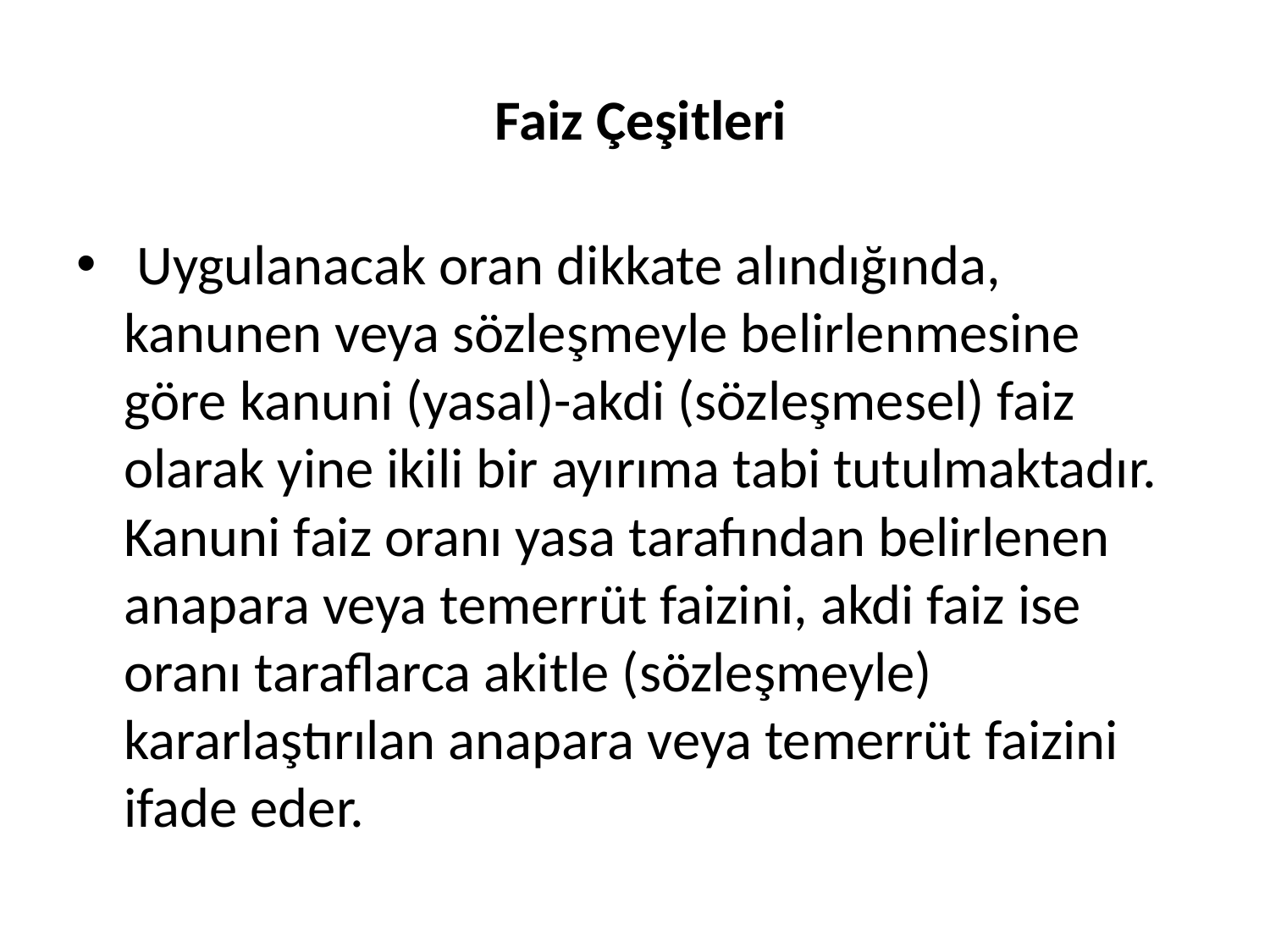

# Faiz Çeşitleri
 Uygulanacak oran dikkate alındığında, kanunen veya sözleşmeyle belirlenmesine göre kanuni (yasal)-akdi (sözleşmesel) faiz olarak yine ikili bir ayırıma tabi tutulmaktadır. Kanuni faiz oranı yasa tarafından belirlenen anapara veya temerrüt faizini, akdi faiz ise oranı taraflarca akitle (sözleşmeyle) kararlaştırılan anapara veya temerrüt faizini ifade eder.